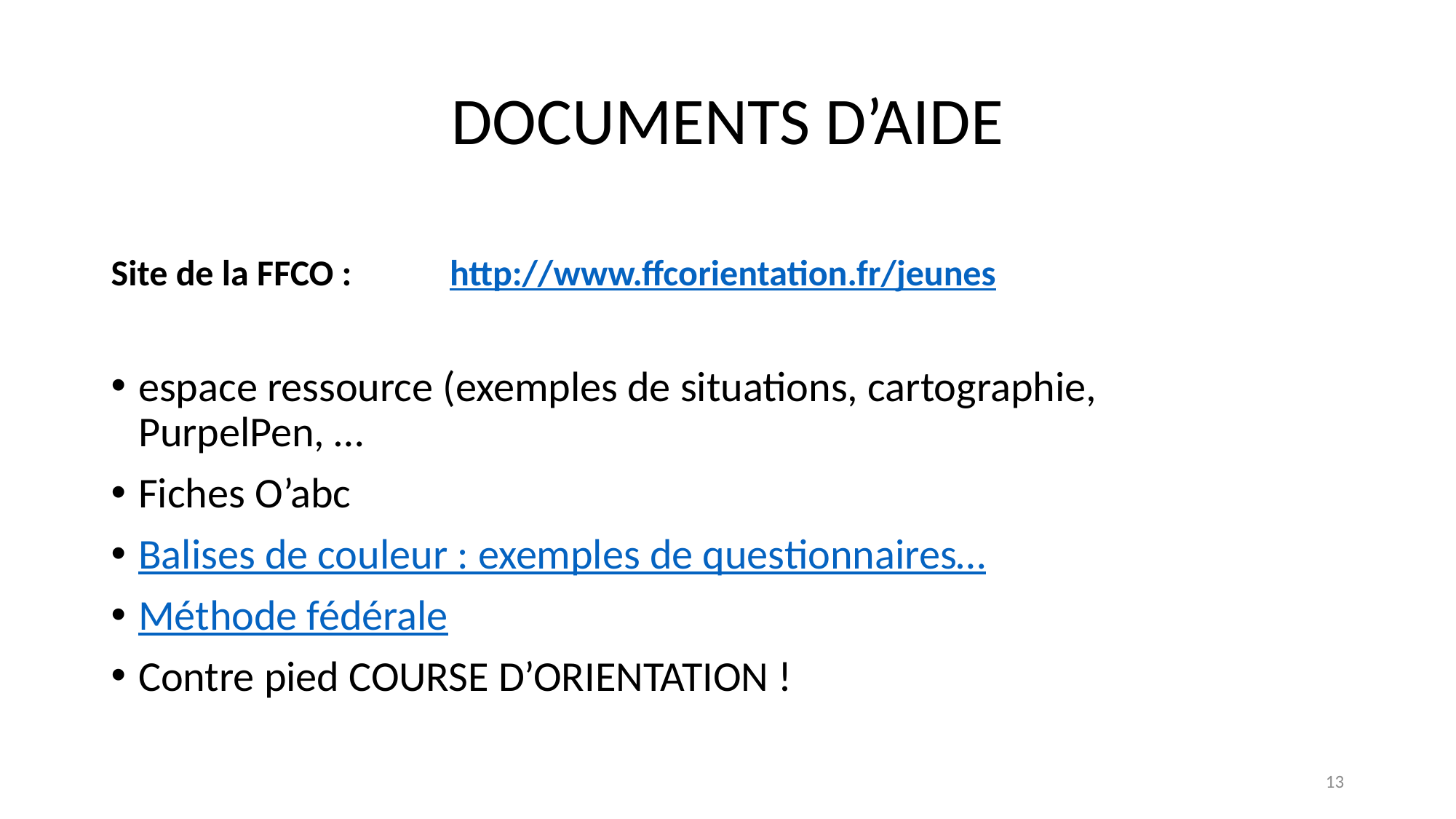

# DOCUMENTS D’AIDE
Site de la FFCO :
http://www.ffcorientation.fr/jeunes
espace ressource (exemples de situations, cartographie, PurpelPen, …
Fiches O’abc
Balises de couleur : exemples de questionnaires…
Méthode fédérale
Contre pied COURSE D’ORIENTATION !
13